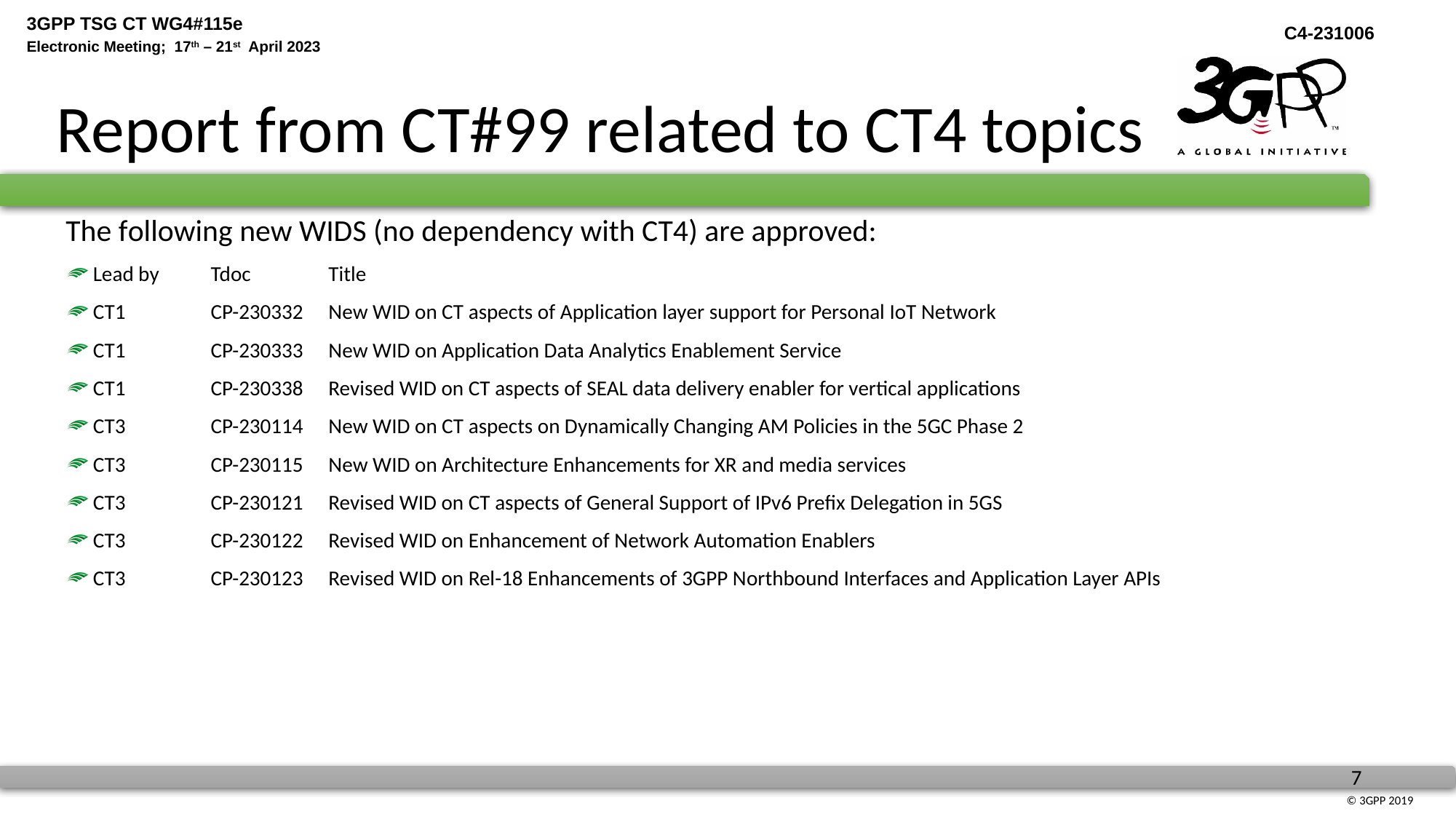

# Report from CT#99 related to CT4 topics
The following new WIDS (no dependency with CT4) are approved:
Lead by	Tdoc	Title
CT1	CP-230332	New WID on CT aspects of Application layer support for Personal IoT Network
CT1	CP-230333	New WID on Application Data Analytics Enablement Service
CT1	CP-230338	Revised WID on CT aspects of SEAL data delivery enabler for vertical applications
CT3	CP-230114	New WID on CT aspects on Dynamically Changing AM Policies in the 5GC Phase 2
CT3	CP-230115	New WID on Architecture Enhancements for XR and media services
CT3	CP-230121	Revised WID on CT aspects of General Support of IPv6 Prefix Delegation in 5GS
CT3	CP-230122	Revised WID on Enhancement of Network Automation Enablers
CT3	CP-230123	Revised WID on Rel-18 Enhancements of 3GPP Northbound Interfaces and Application Layer APIs